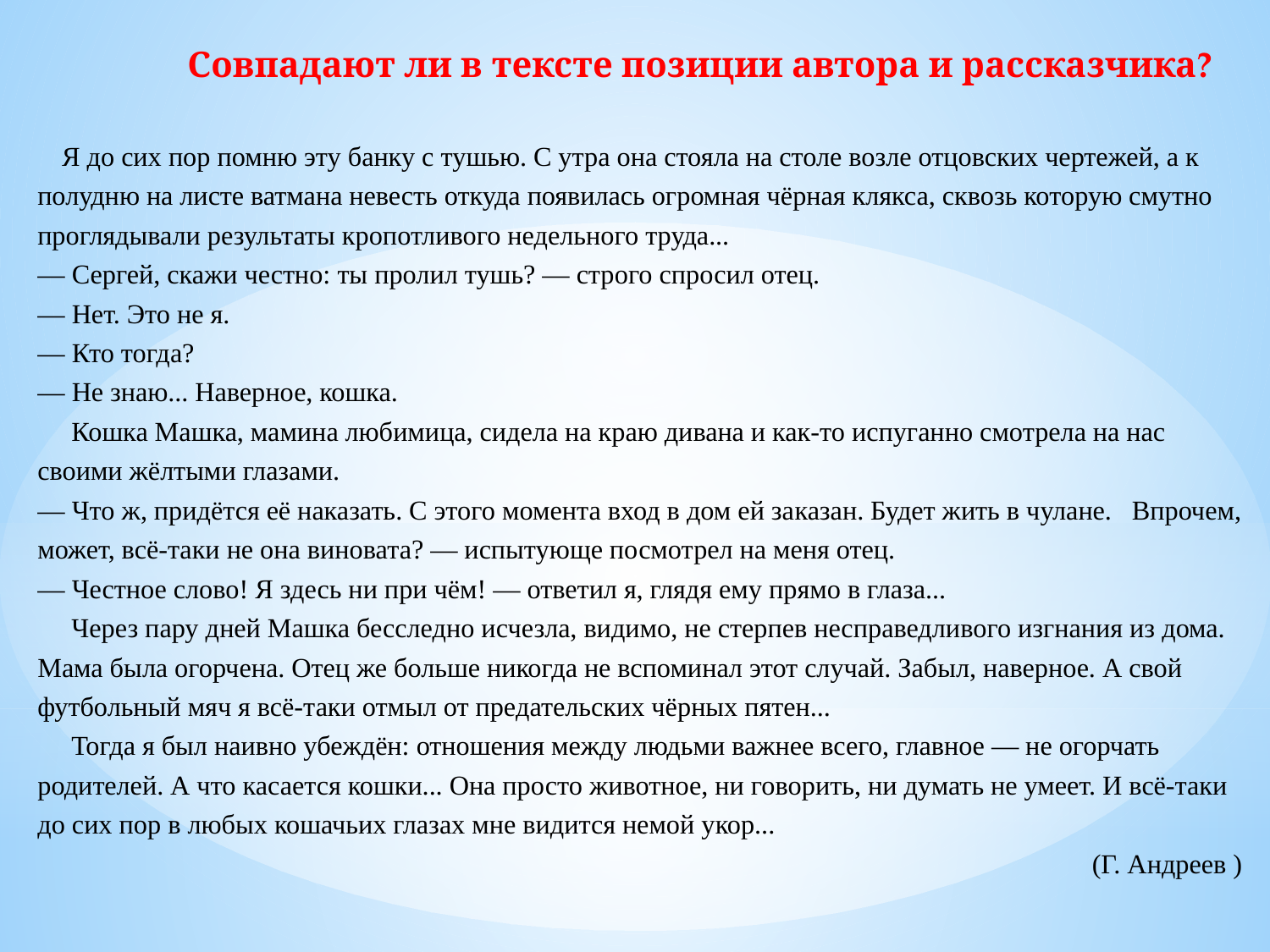

# Совпадают ли в тексте позиции автора и рассказчика?
     Я до сих пор помню эту банку с тушью. С утра она стояла на столе возле отцовских чертежей, а к полудню на листе ватмана невесть откуда появилась огромная чёрная клякса, сквозь которую смутно проглядывали результаты кропотливого недельного труда...
— Сергей, скажи честно: ты пролил тушь? — строго спросил отец.
— Нет. Это не я.
— Кто тогда?
— Не знаю... Наверное, кошка.
     Кошка Машка, мамина любимица, сидела на краю дивана и как-то испуганно смотрела на нас своими жёлтыми глазами.
— Что ж, придётся её наказать. С этого момента вход в дом ей за­казан. Будет жить в чулане.   Впрочем, может, всё-таки не она винова­та? — испытующе посмотрел на меня отец.
— Честное слово! Я здесь ни при чём! — ответил я, глядя ему прямо в глаза...
     Через пару дней Машка бесследно исчезла, видимо, не стерпев несправедливого изгнания из дома. Мама была огорчена. Отец же больше никогда не вспоминал этот случай. Забыл, наверное. А свой футбольный мяч я всё-таки отмыл от предательских чёрных пятен...
     Тогда я был наивно убеждён: отношения между людьми важнее всего, главное — не огорчать родителей. А что касается кошки... Она просто животное, ни говорить, ни думать не умеет. И всё-таки до сих пор в любых кошачьих глазах мне видится немой укор...
(Г. Андреев )